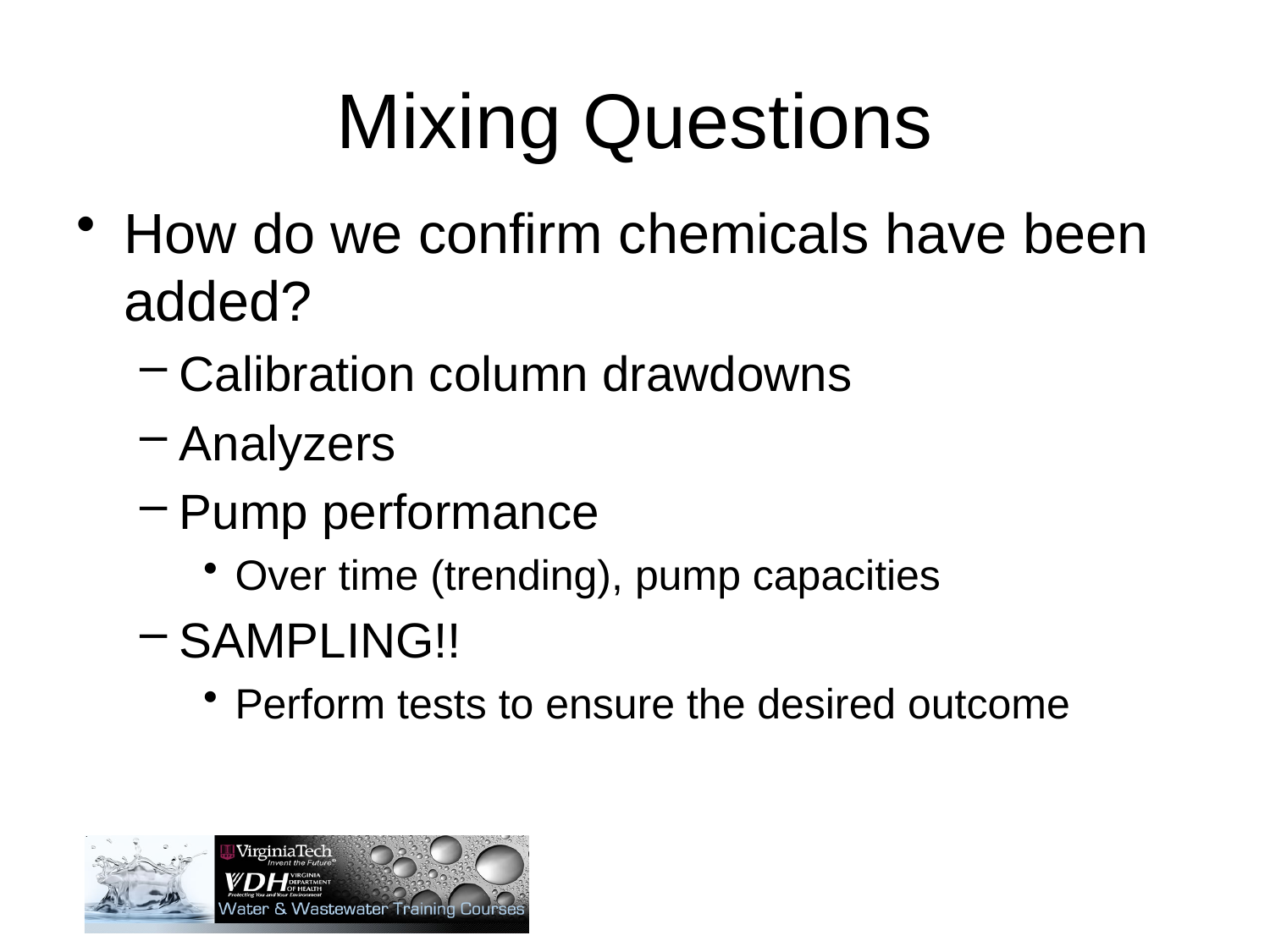

# Mixing Questions
How do we confirm chemicals have been added?
Calibration column drawdowns
Analyzers
Pump performance
Over time (trending), pump capacities
SAMPLING!!
Perform tests to ensure the desired outcome